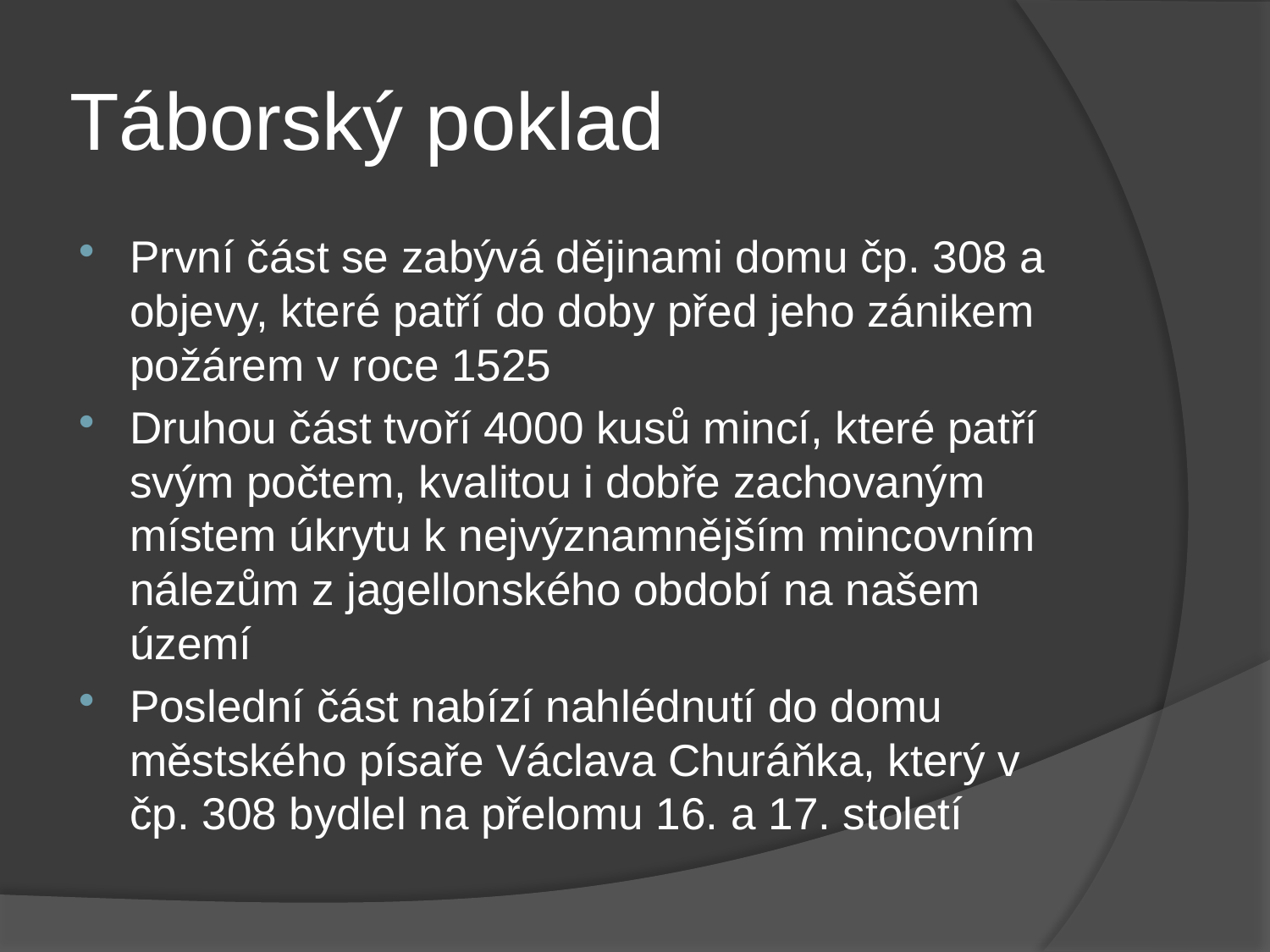

# Táborský poklad
První část se zabývá dějinami domu čp. 308 a objevy, které patří do doby před jeho zánikem požárem v roce 1525
Druhou část tvoří 4000 kusů mincí, které patří svým počtem, kvalitou i dobře zachovaným místem úkrytu k nejvýznamnějším mincovním nálezům z jagellonského období na našem území
Poslední část nabízí nahlédnutí do domu městského písaře Václava Churáňka, který v čp. 308 bydlel na přelomu 16. a 17. století